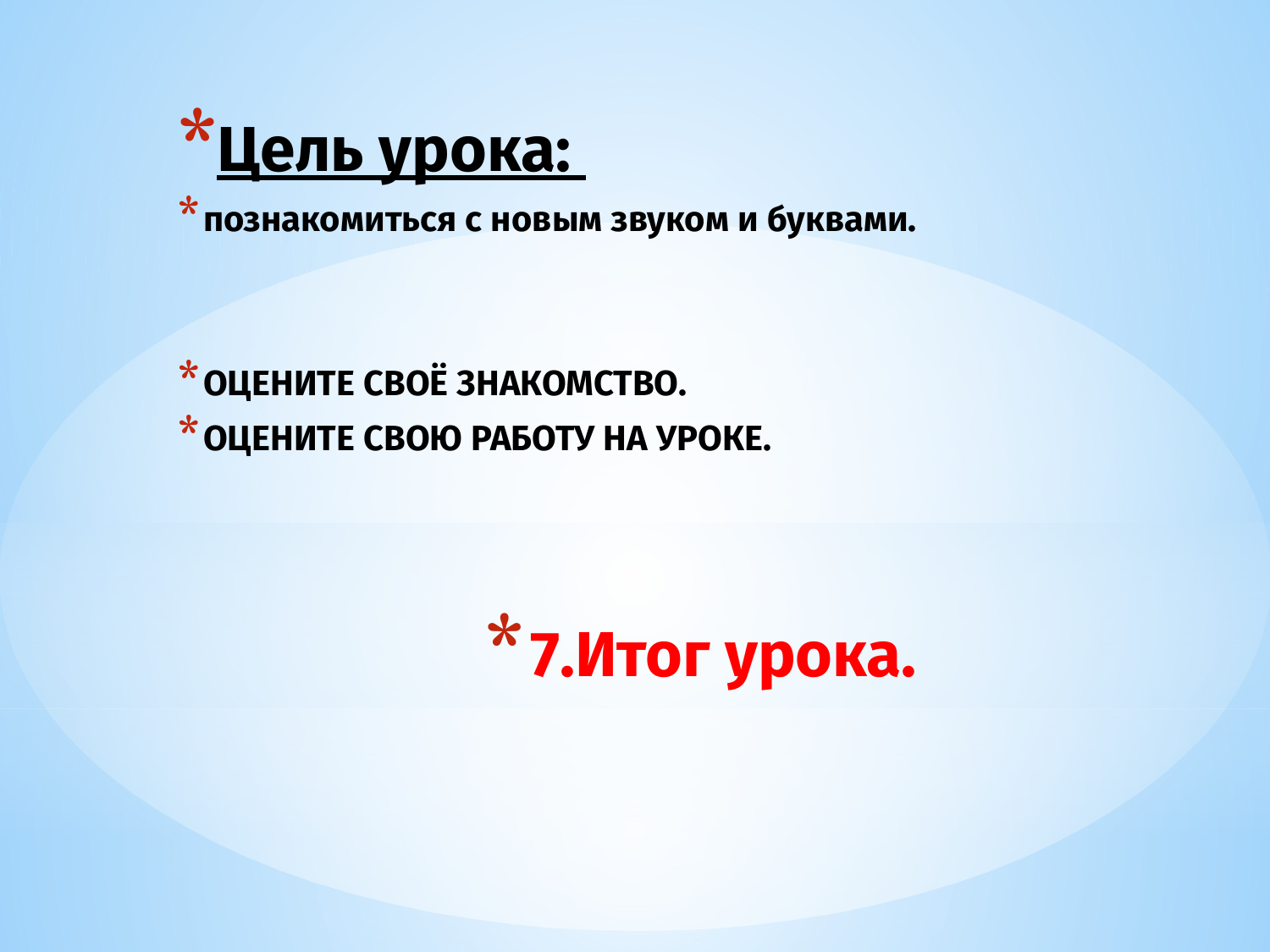

Цель урока:
познакомиться с новым звуком и буквами.

ОЦЕНИТЕ СВОЁ ЗНАКОМСТВО.
ОЦЕНИТЕ СВОЮ РАБОТУ НА УРОКЕ.
# 7.Итог урока.